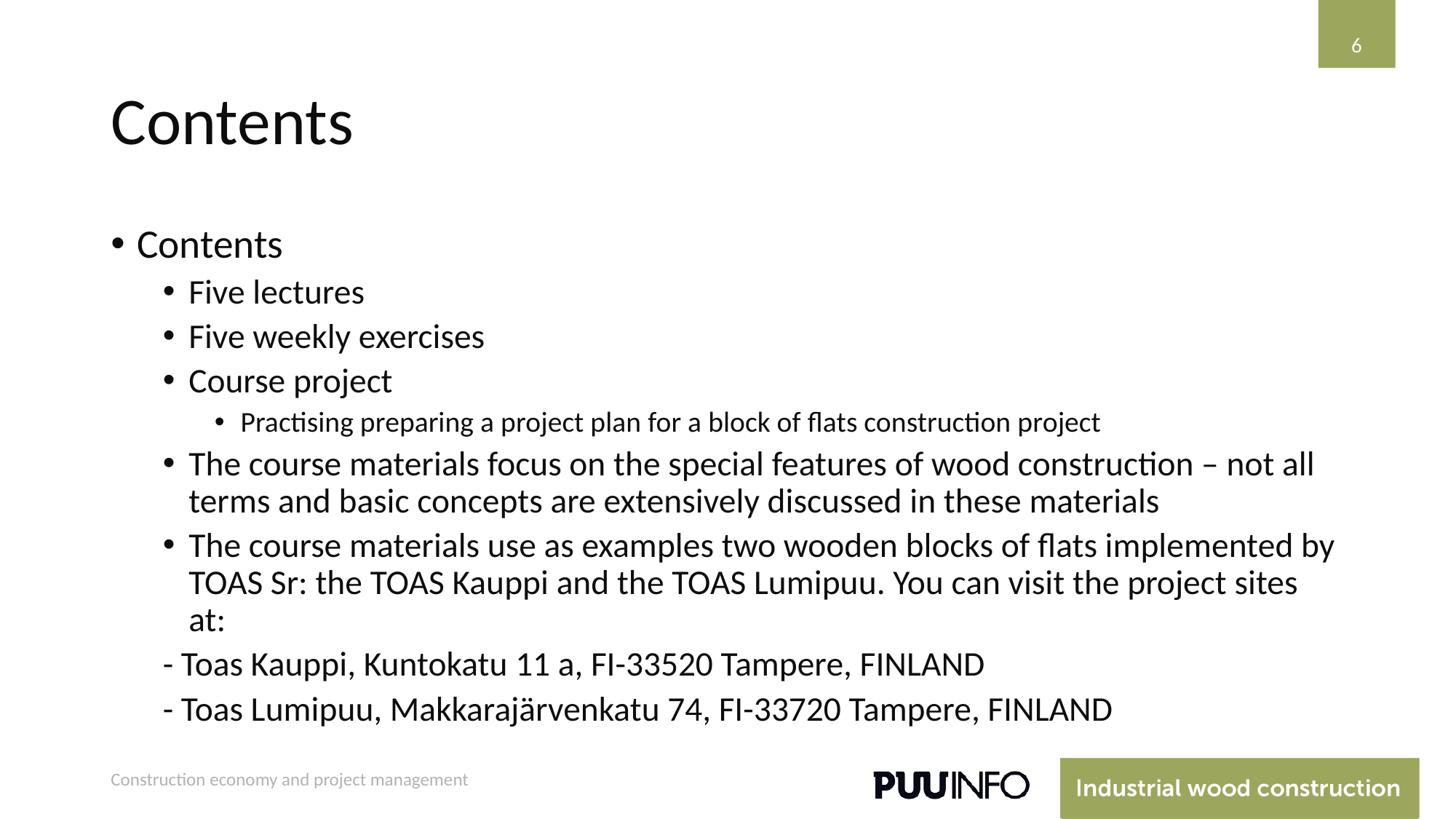

6
# Contents
Contents
Five lectures
Five weekly exercises
Course project
Practising preparing a project plan for a block of flats construction project
The course materials focus on the special features of wood construction – not all terms and basic concepts are extensively discussed in these materials
The course materials use as examples two wooden blocks of flats implemented by TOAS Sr: the TOAS Kauppi and the TOAS Lumipuu. You can visit the project sites at:
	- Toas Kauppi, Kuntokatu 11 a, FI-33520 Tampere, FINLAND
	- Toas Lumipuu, Makkarajärvenkatu 74, FI-33720 Tampere, FINLAND
Construction economy and project management